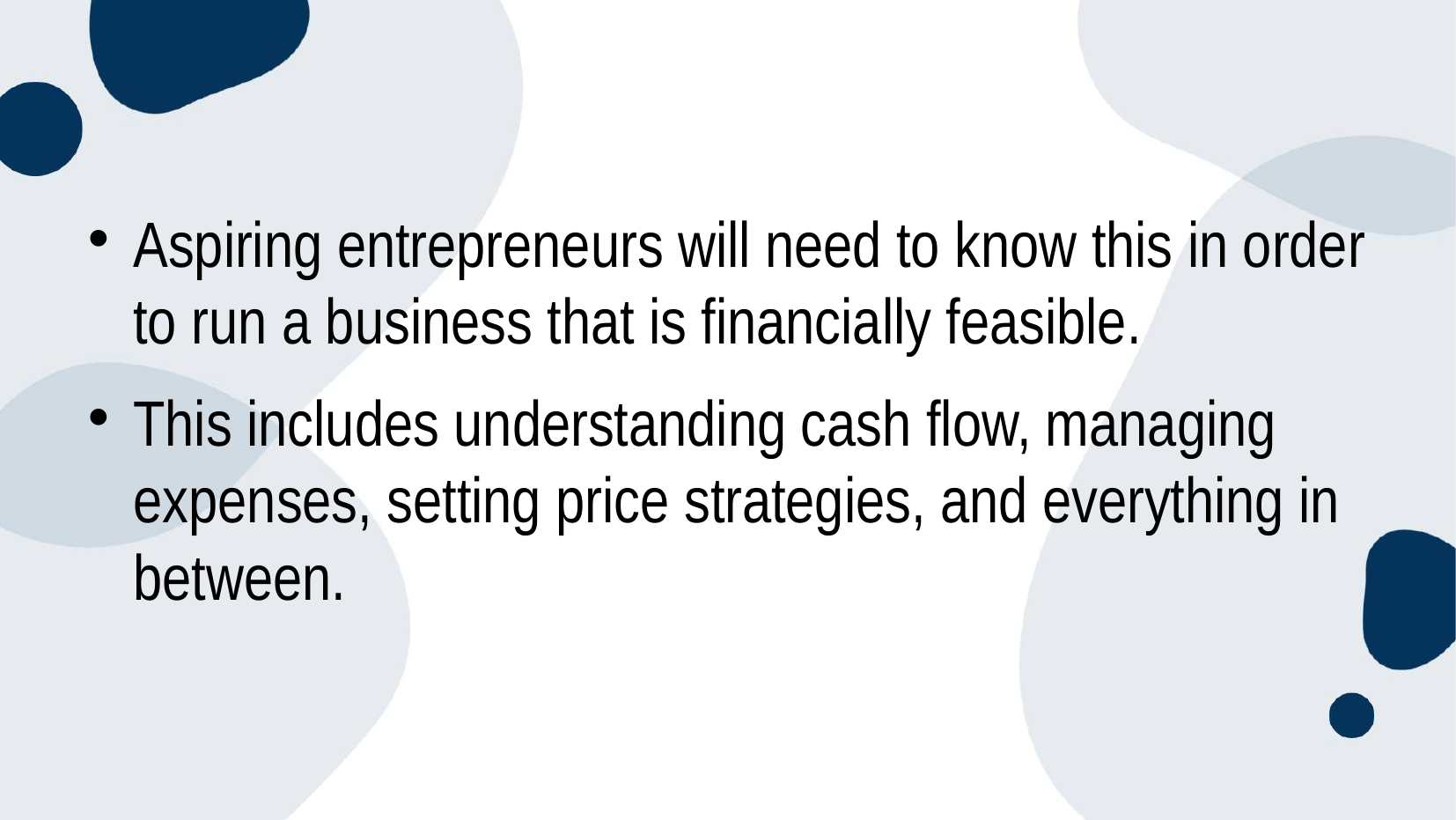

#
Aspiring entrepreneurs will need to know this in order to run a business that is financially feasible.
This includes understanding cash flow, managing expenses, setting price strategies, and everything in between.